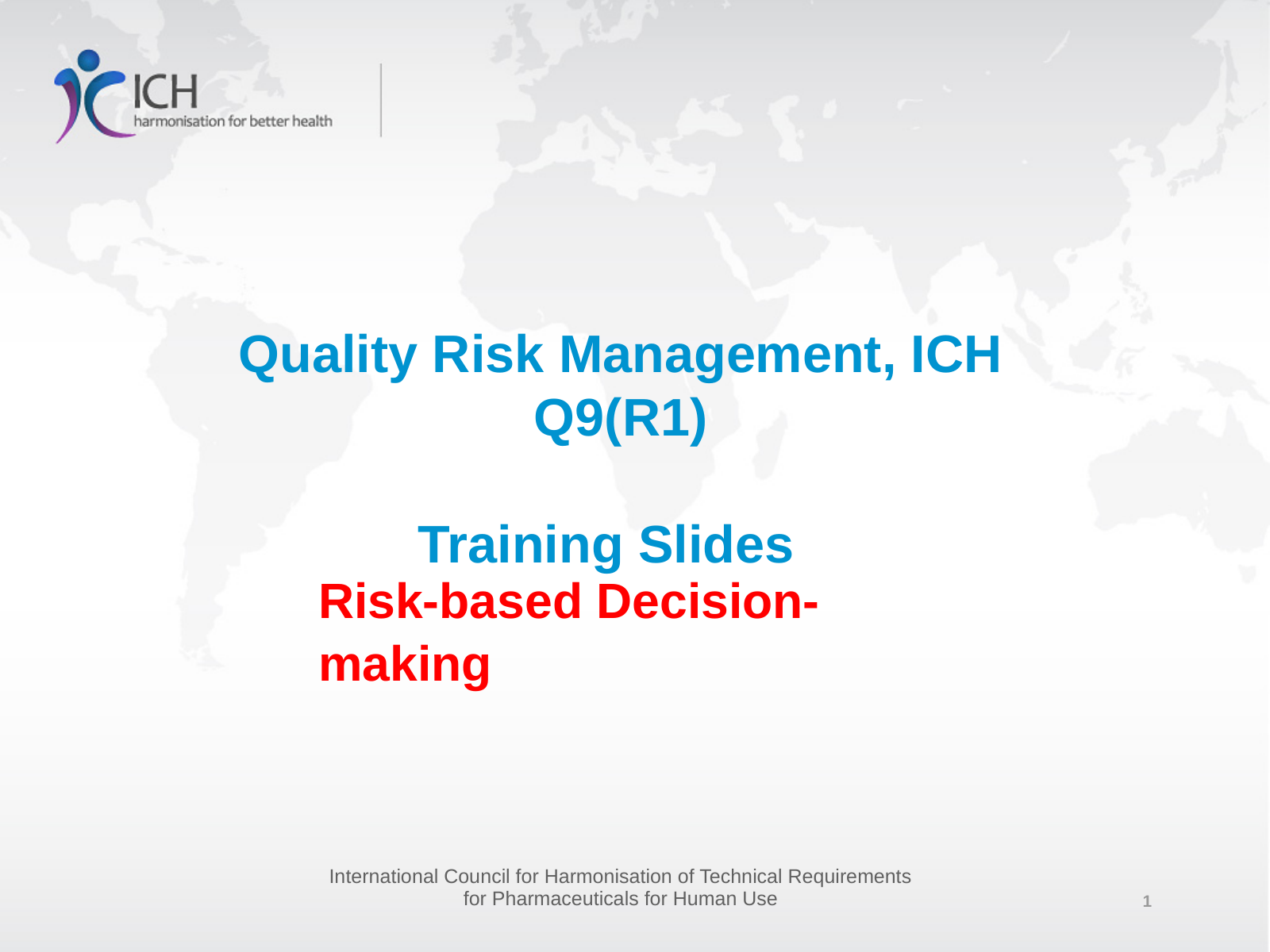

Quality Risk Management, ICH Q9(R1)

Training Slides
Risk-based Decision-making
International Council for Harmonisation of Technical Requirements
for Pharmaceuticals for Human Use